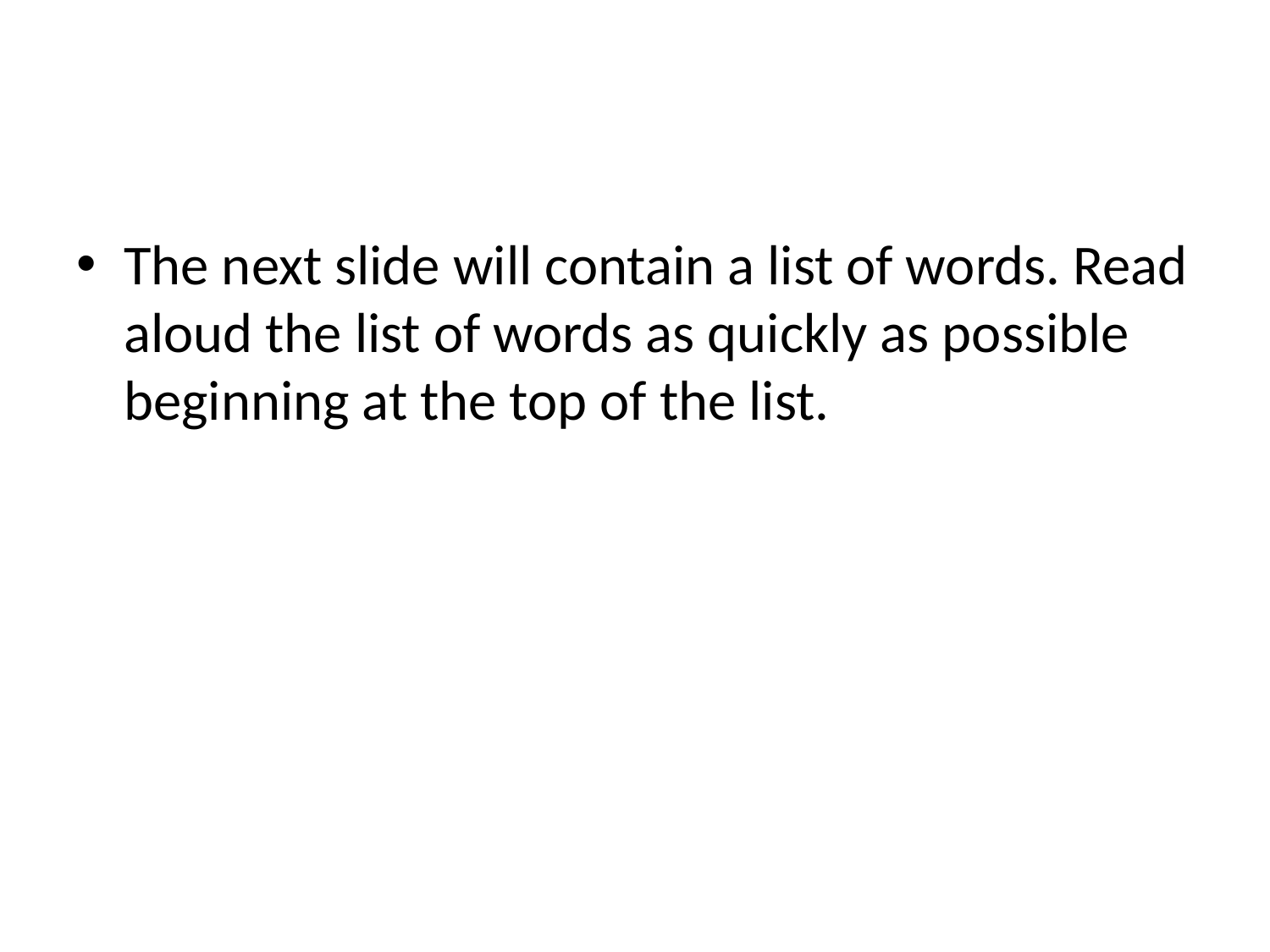

#
The next slide will contain a list of words. Read aloud the list of words as quickly as possible beginning at the top of the list.